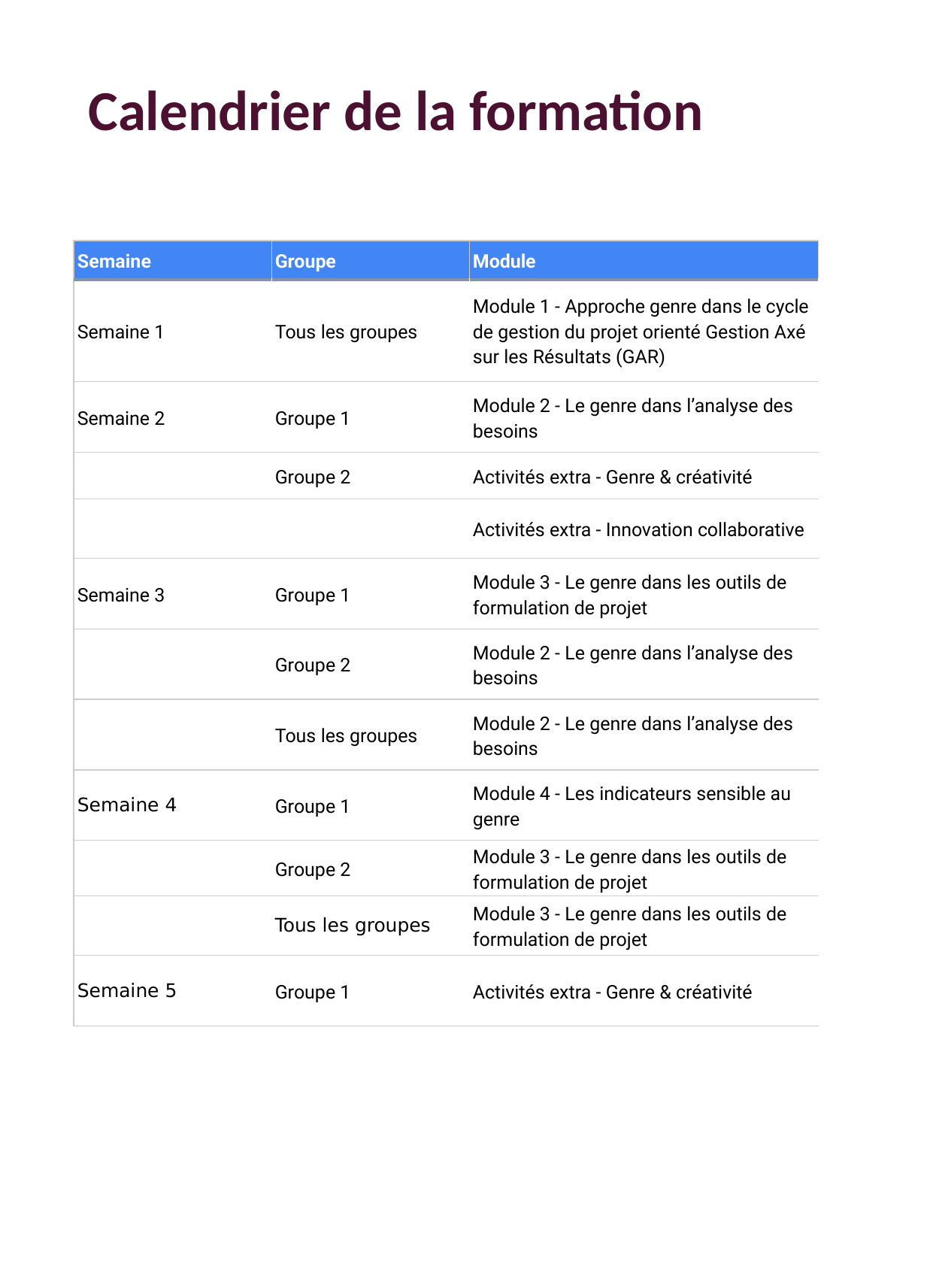

# Calendrier de la formation
| Semaine | Groupe | Module |
| --- | --- | --- |
| Semaine 1 | Tous les groupes | Module 1 - Approche genre dans le cycle de gestion du projet orienté Gestion Axé sur les Résultats (GAR) |
| Semaine 2 | Groupe 1 | Module 2 - Le genre dans l’analyse des besoins |
|  | Groupe 2 | Activités extra - Genre & créativité |
|  |  | Activités extra - Innovation collaborative |
| Semaine 3 | Groupe 1 | Module 3 - Le genre dans les outils de formulation de projet |
|  | Groupe 2 | Module 2 - Le genre dans l’analyse des besoins |
|  | Tous les groupes | Module 2 - Le genre dans l’analyse des besoins |
| Semaine 4 | Groupe 1 | Module 4 - Les indicateurs sensible au genre |
|  | Groupe 2 | Module 3 - Le genre dans les outils de formulation de projet |
|  | Tous les groupes | Module 3 - Le genre dans les outils de formulation de projet |
| Semaine 5 | Groupe 1 | Activités extra - Genre & créativité |